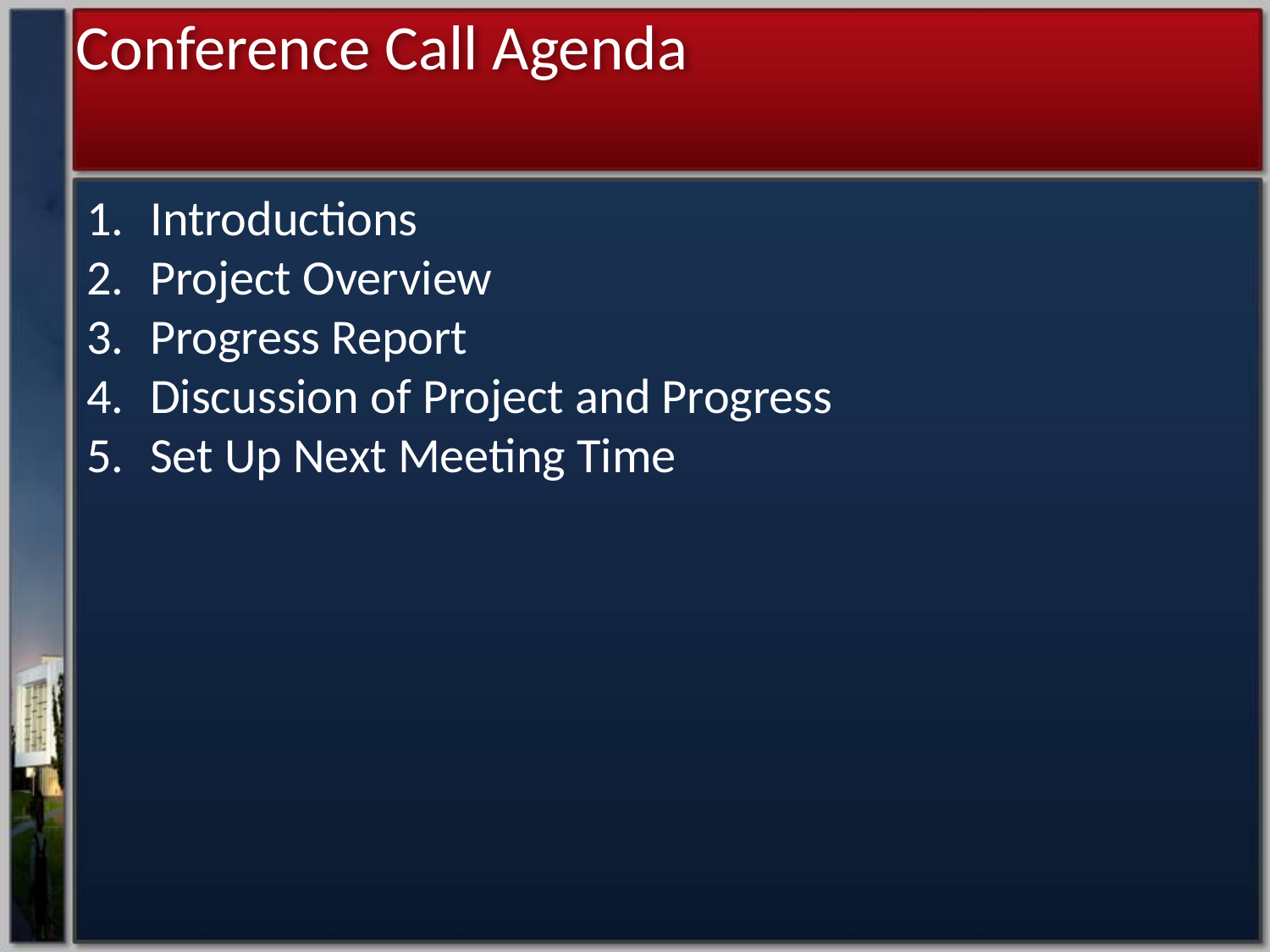

Conference Call Agenda
Introductions
Project Overview
Progress Report
Discussion of Project and Progress
Set Up Next Meeting Time